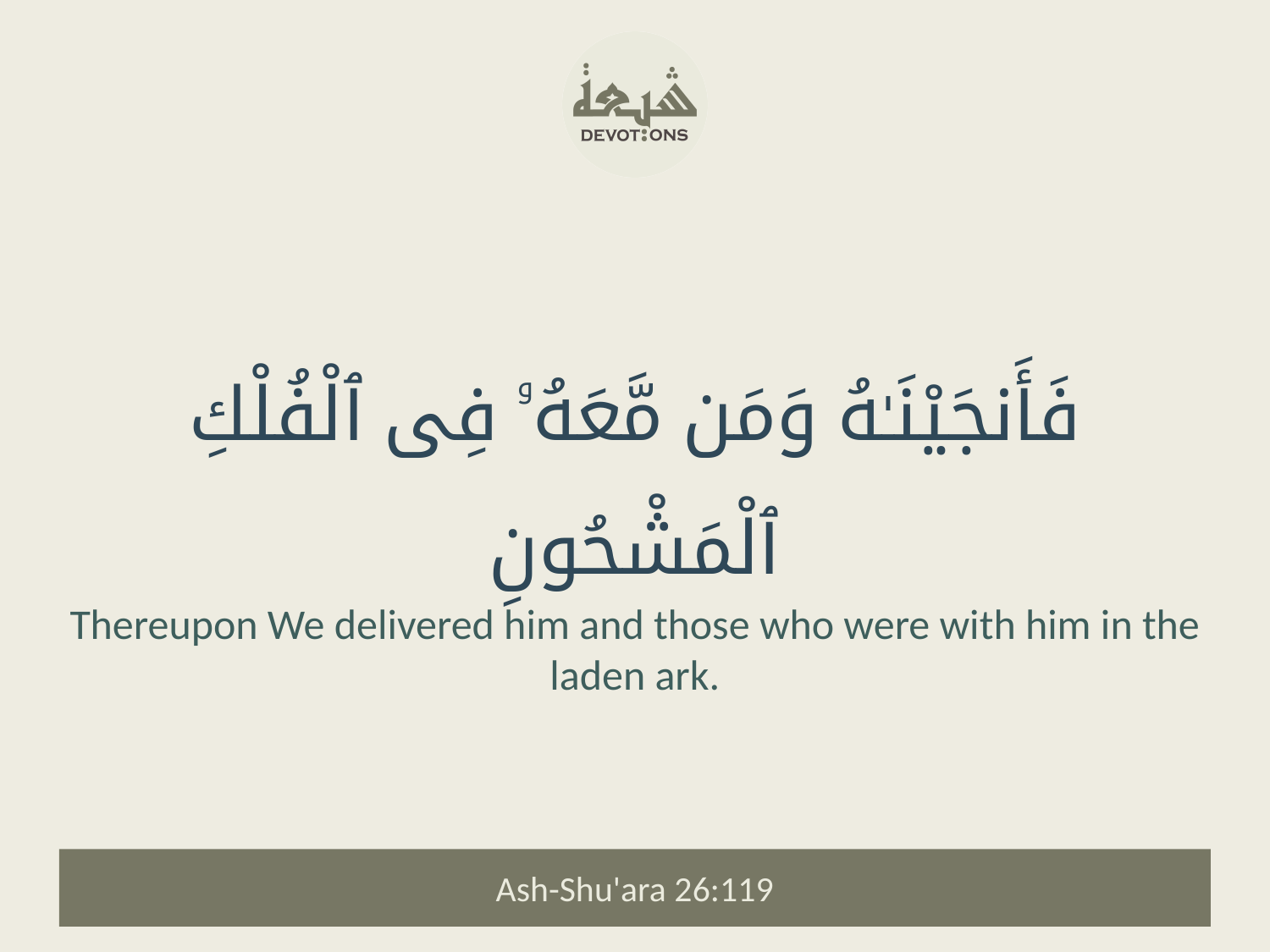

فَأَنجَيْنَـٰهُ وَمَن مَّعَهُۥ فِى ٱلْفُلْكِ ٱلْمَشْحُونِ
Thereupon We delivered him and those who were with him in the laden ark.
Ash-Shu'ara 26:119